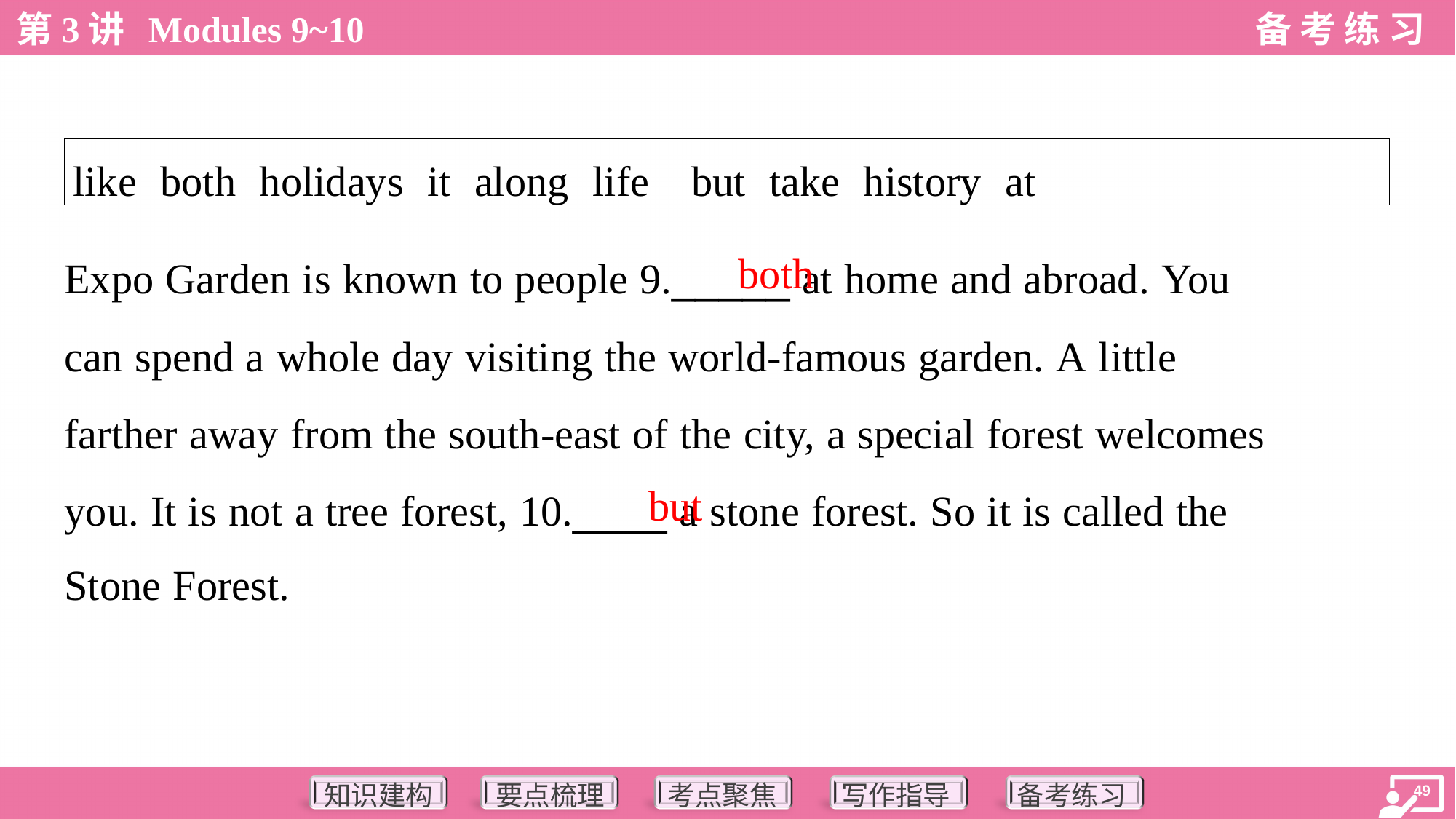

| like both holidays it along life but take history at |
| --- |
both
Expo Garden is known to people 9._____ at home and abroad. You
can spend a whole day visiting the world-famous garden. A little
farther away from the south-east of the city, a special forest welcomes
you. It is not a tree forest, 10.____ a stone forest. So it is called the
Stone Forest.
but